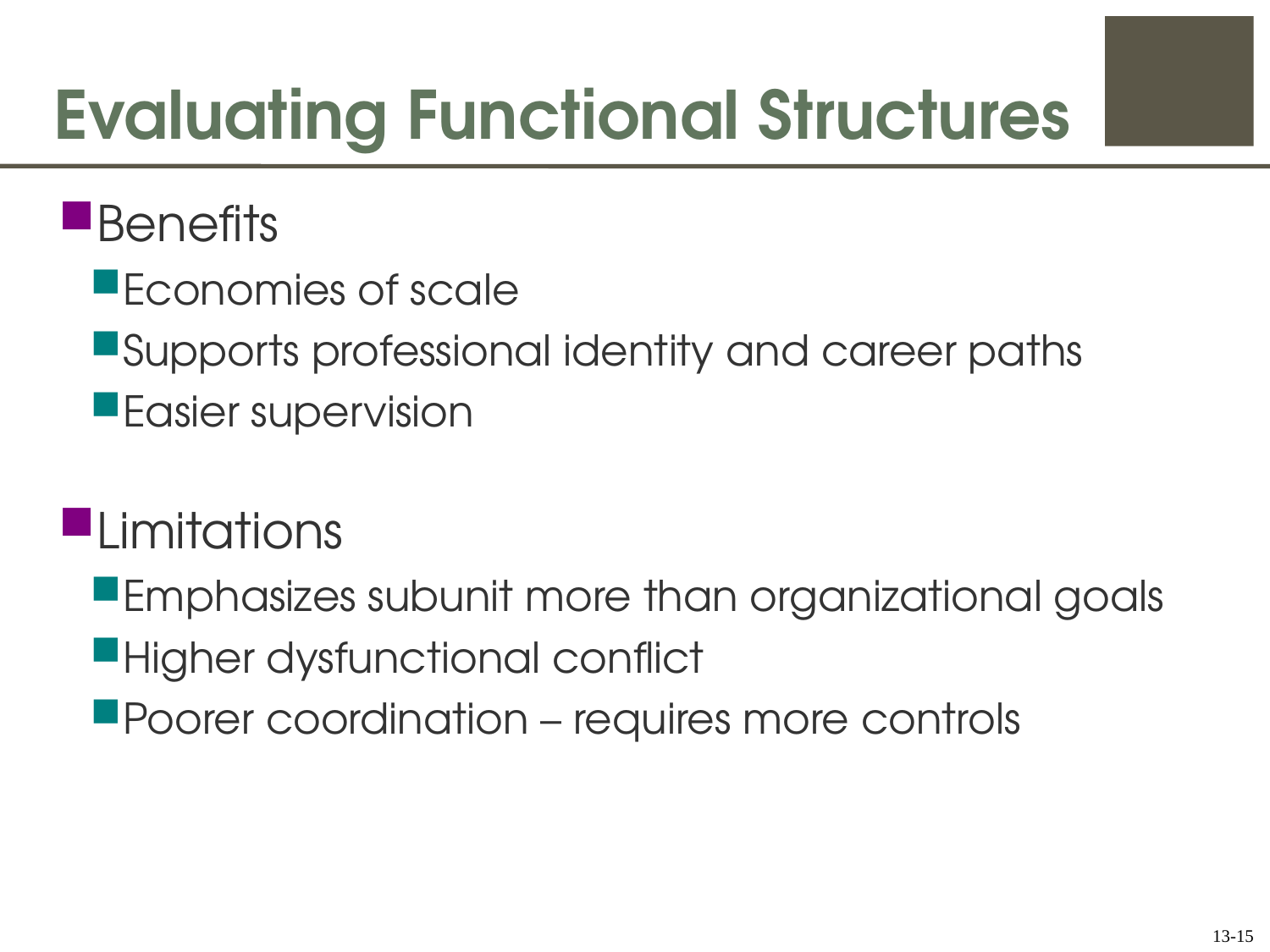

# Evaluating Functional Structures
Benefits
Economies of scale
Supports professional identity and career paths
Easier supervision
Limitations
Emphasizes subunit more than organizational goals
Higher dysfunctional conflict
Poorer coordination – requires more controls